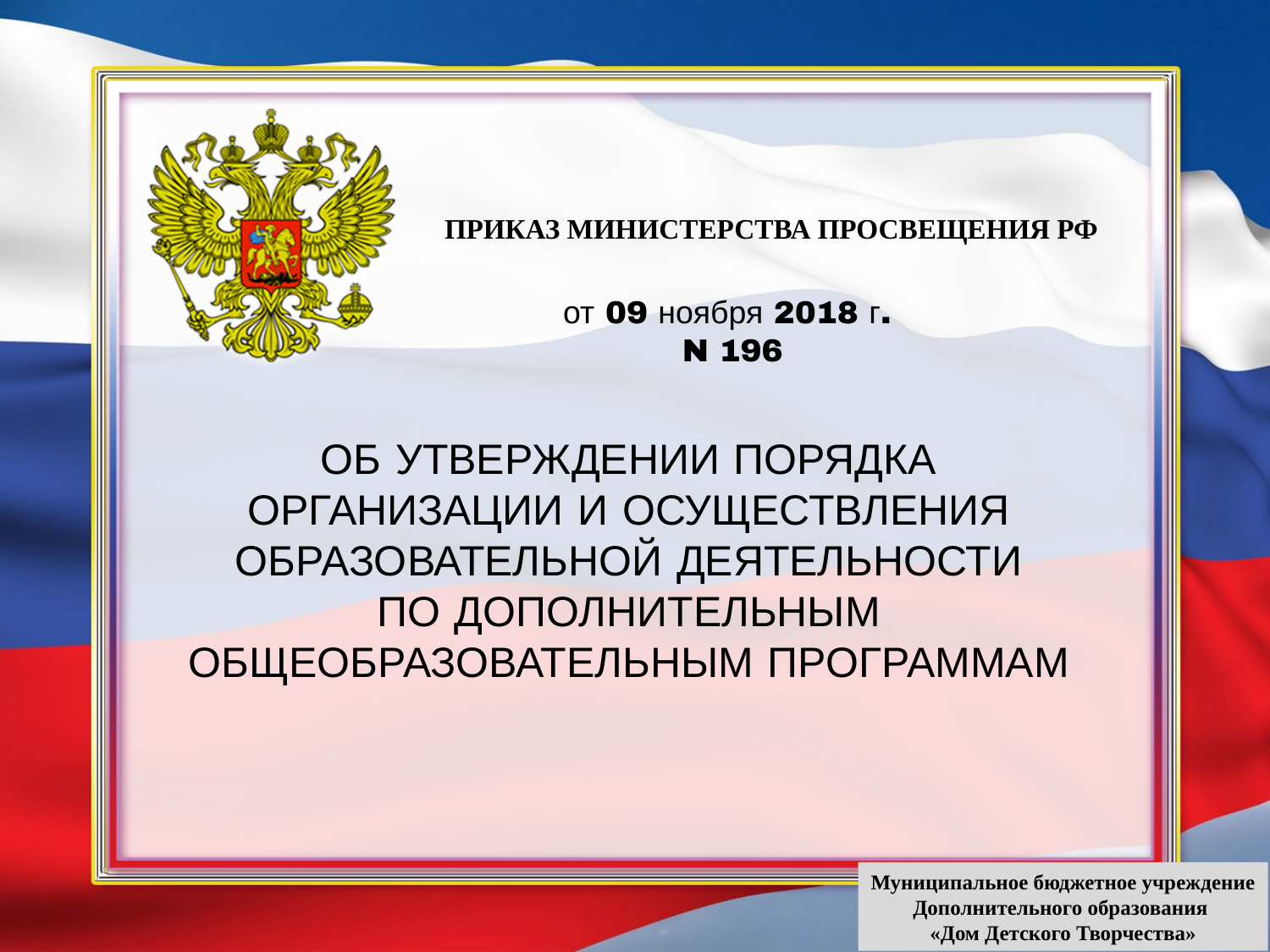

# ПРИКАЗ МИНИСТЕРСТВА ПРОСВЕЩЕНИЯ РФ
от 09 ноября 2018 г.
N 196
ОБ УТВЕРЖДЕНИИ ПОРЯДКА
ОРГАНИЗАЦИИ И ОСУЩЕСТВЛЕНИЯ
ОБРАЗОВАТЕЛЬНОЙ ДЕЯТЕЛЬНОСТИ
ПО ДОПОЛНИТЕЛЬНЫМ ОБЩЕОБРАЗОВАТЕЛЬНЫМ ПРОГРАММАМ
Муниципальное бюджетное учреждение
Дополнительного образования
«Дом Детского Творчества»